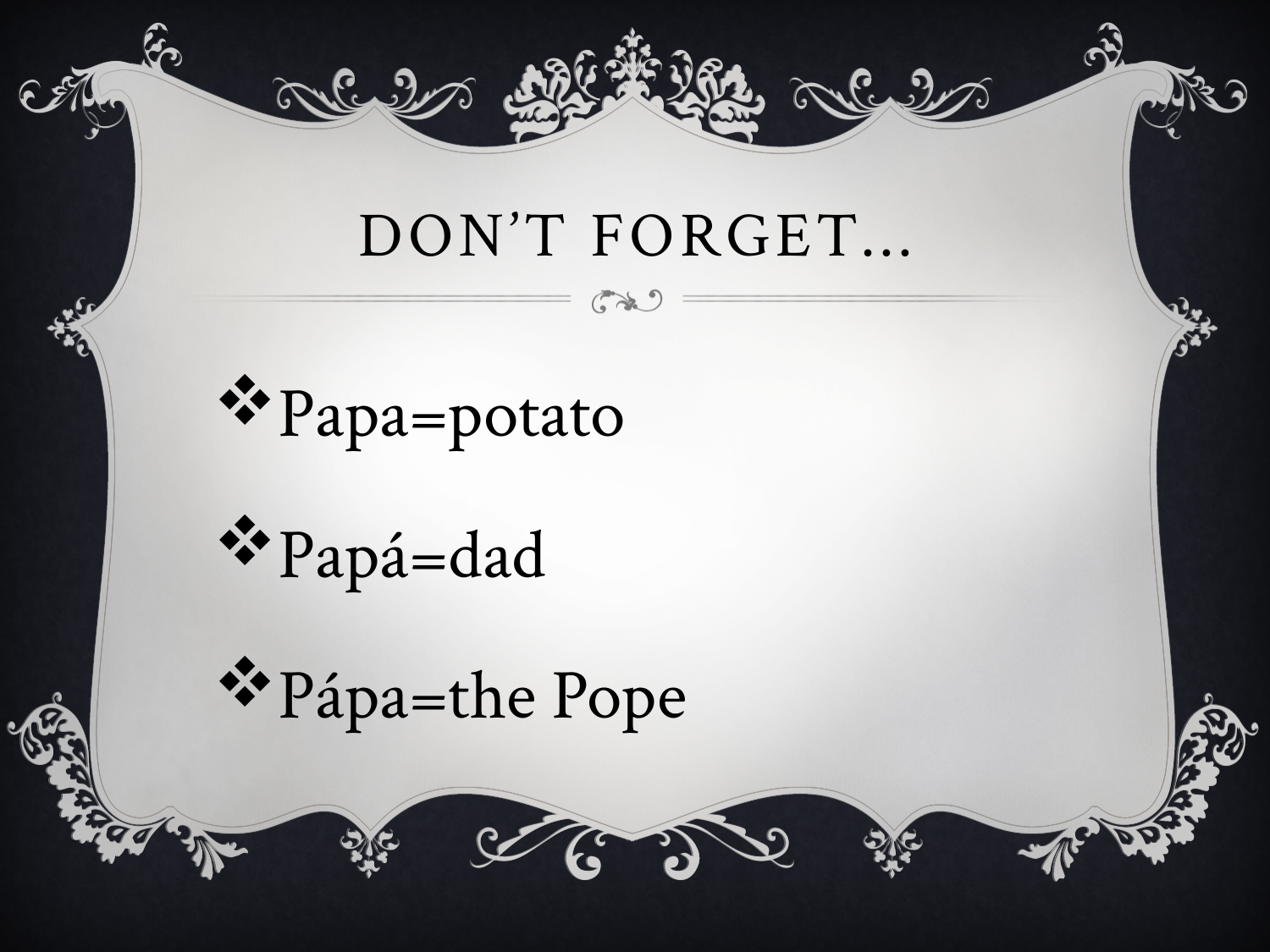

# Don’t forget…
Papa=potato
Papá=dad
Pápa=the Pope